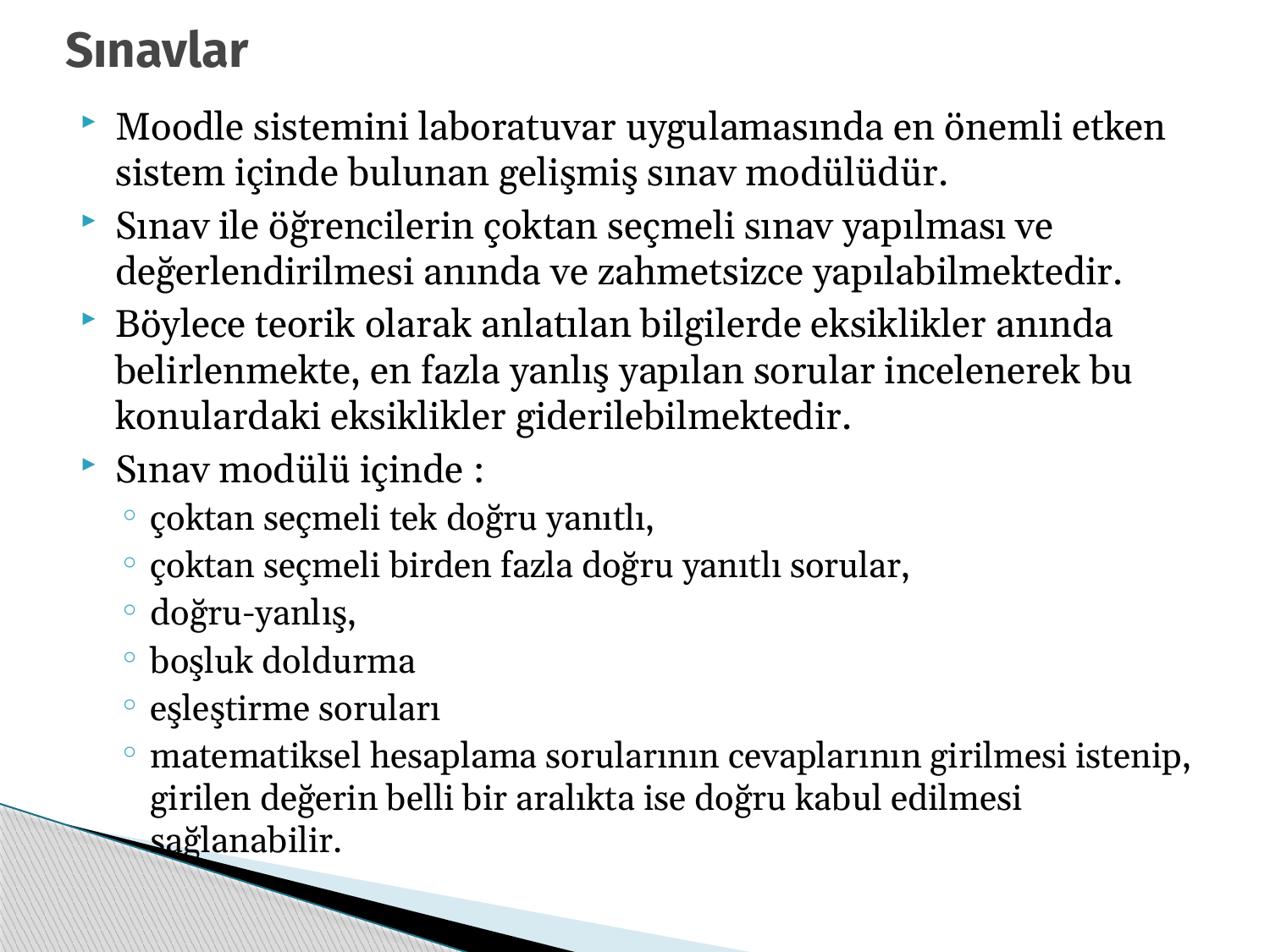

# Sınavlar
Moodle sistemini laboratuvar uygulamasında en önemli etken sistem içinde bulunan gelişmiş sınav modülüdür.
Sınav ile öğrencilerin çoktan seçmeli sınav yapılması ve değerlendirilmesi anında ve zahmetsizce yapılabilmektedir.
Böylece teorik olarak anlatılan bilgilerde eksiklikler anında belirlenmekte, en fazla yanlış yapılan sorular incelenerek bu konulardaki eksiklikler giderilebilmektedir.
Sınav modülü içinde :
çoktan seçmeli tek doğru yanıtlı,
çoktan seçmeli birden fazla doğru yanıtlı sorular,
doğru-yanlış,
boşluk doldurma
eşleştirme soruları
matematiksel hesaplama sorularının cevaplarının girilmesi istenip, girilen değerin belli bir aralıkta ise doğru kabul edilmesi sağlanabilir.